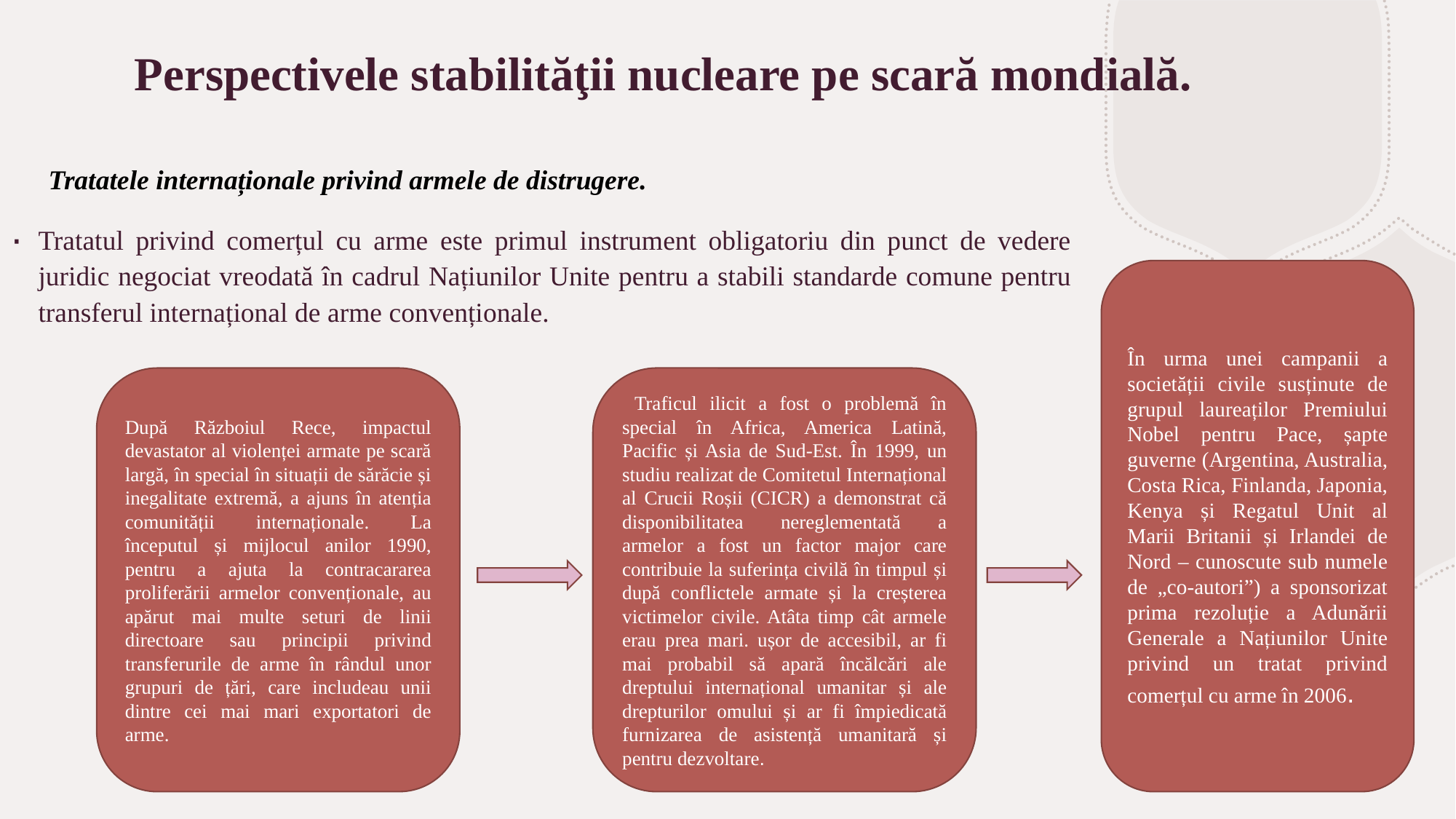

# Perspectivele stabilităţii nucleare pe scară mondială.
Tratatele internaționale privind armele de distrugere.
Tratatul privind comerțul cu arme este primul instrument obligatoriu din punct de vedere juridic negociat vreodată în cadrul Națiunilor Unite pentru a stabili standarde comune pentru transferul internațional de arme convenționale.
În urma unei campanii a societății civile susținute de grupul laureaților Premiului Nobel pentru Pace, șapte guverne (Argentina, Australia, Costa Rica, Finlanda, Japonia, Kenya și Regatul Unit al Marii Britanii și Irlandei de Nord – cunoscute sub numele de „co-autori”) a sponsorizat prima rezoluție a Adunării Generale a Națiunilor Unite privind un tratat privind comerțul cu arme în 2006.
După Războiul Rece, impactul devastator al violenței armate pe scară largă, în special în situații de sărăcie și inegalitate extremă, a ajuns în atenția comunității internaționale. La începutul și mijlocul anilor 1990, pentru a ajuta la contracararea proliferării armelor convenționale, au apărut mai multe seturi de linii directoare sau principii privind transferurile de arme în rândul unor grupuri de țări, care includeau unii dintre cei mai mari exportatori de arme.
 Traficul ilicit a fost o problemă în special în Africa, America Latină, Pacific și Asia de Sud-Est. În 1999, un studiu realizat de Comitetul Internațional al Crucii Roșii (CICR) a demonstrat că disponibilitatea nereglementată a armelor a fost un factor major care contribuie la suferința civilă în timpul și după conflictele armate și la creșterea victimelor civile. Atâta timp cât armele erau prea mari. ușor de accesibil, ar fi mai probabil să apară încălcări ale dreptului internațional umanitar și ale drepturilor omului și ar fi împiedicată furnizarea de asistență umanitară și pentru dezvoltare.